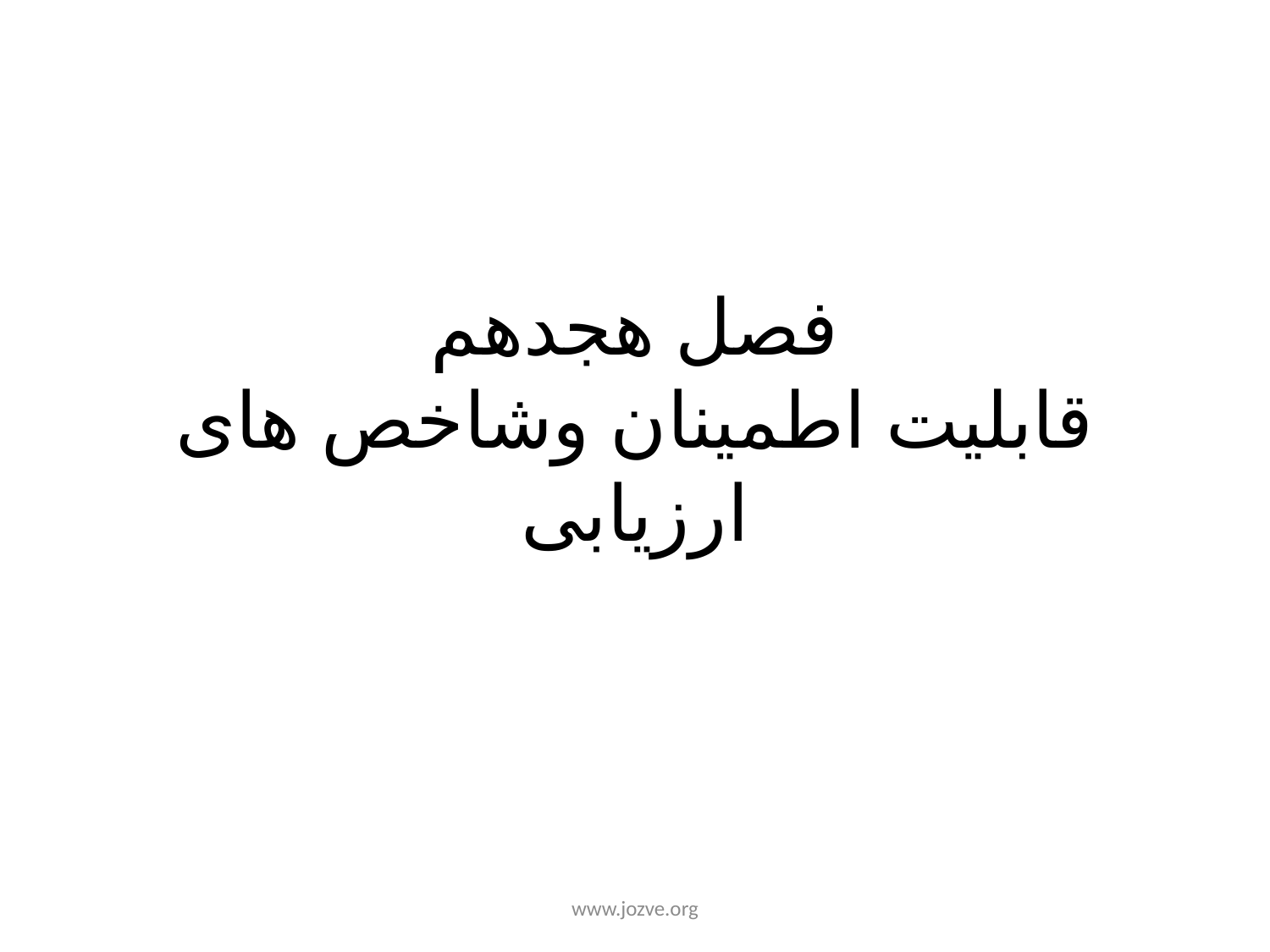

# فصل هجدهم قابلیت اطمینان وشاخص های ارزیابی
www.jozve.org